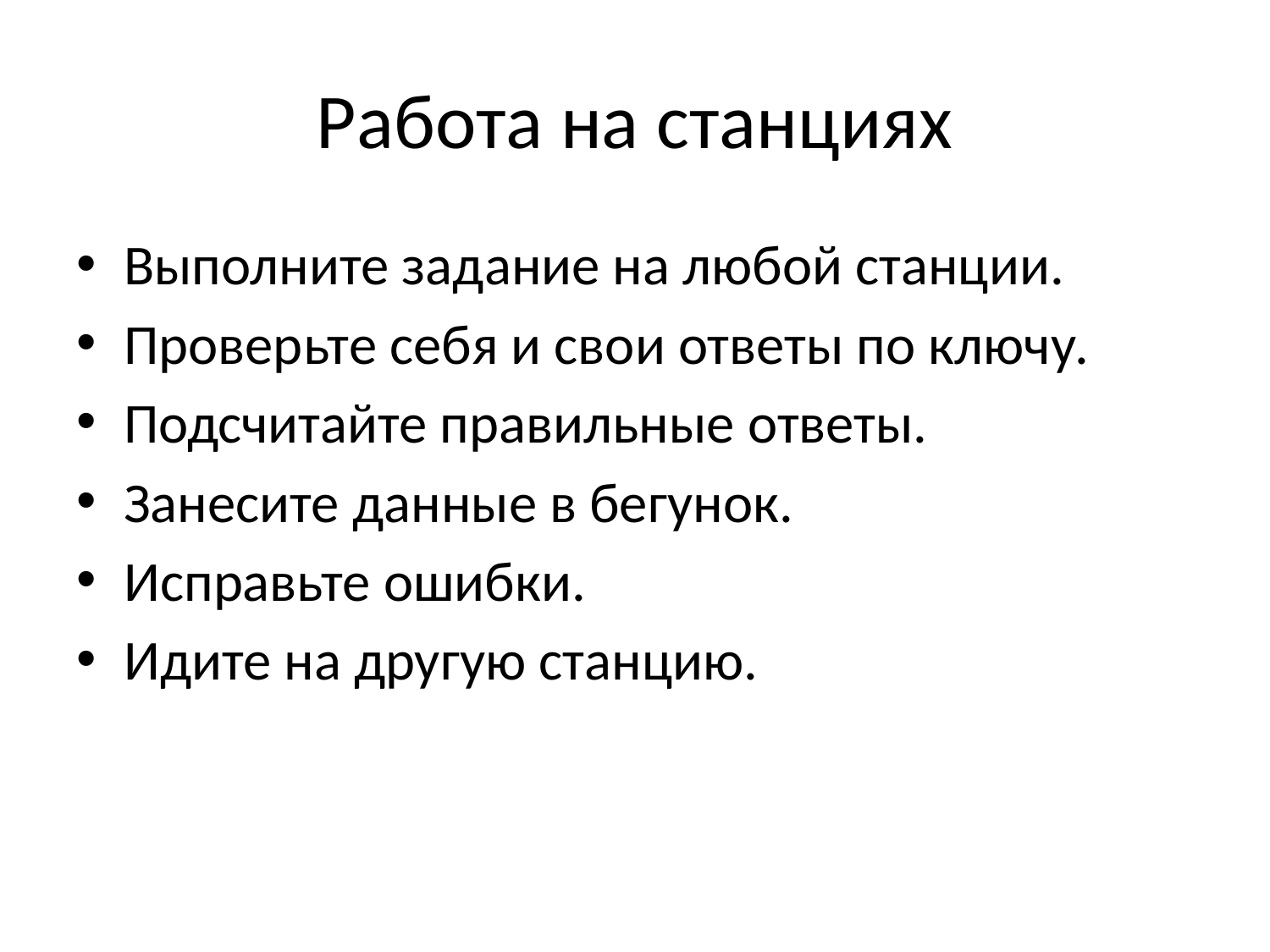

# Работа на станциях
Выполните задание на любой станции.
Проверьте себя и свои ответы по ключу.
Подсчитайте правильные ответы.
Занесите данные в бегунок.
Исправьте ошибки.
Идите на другую станцию.